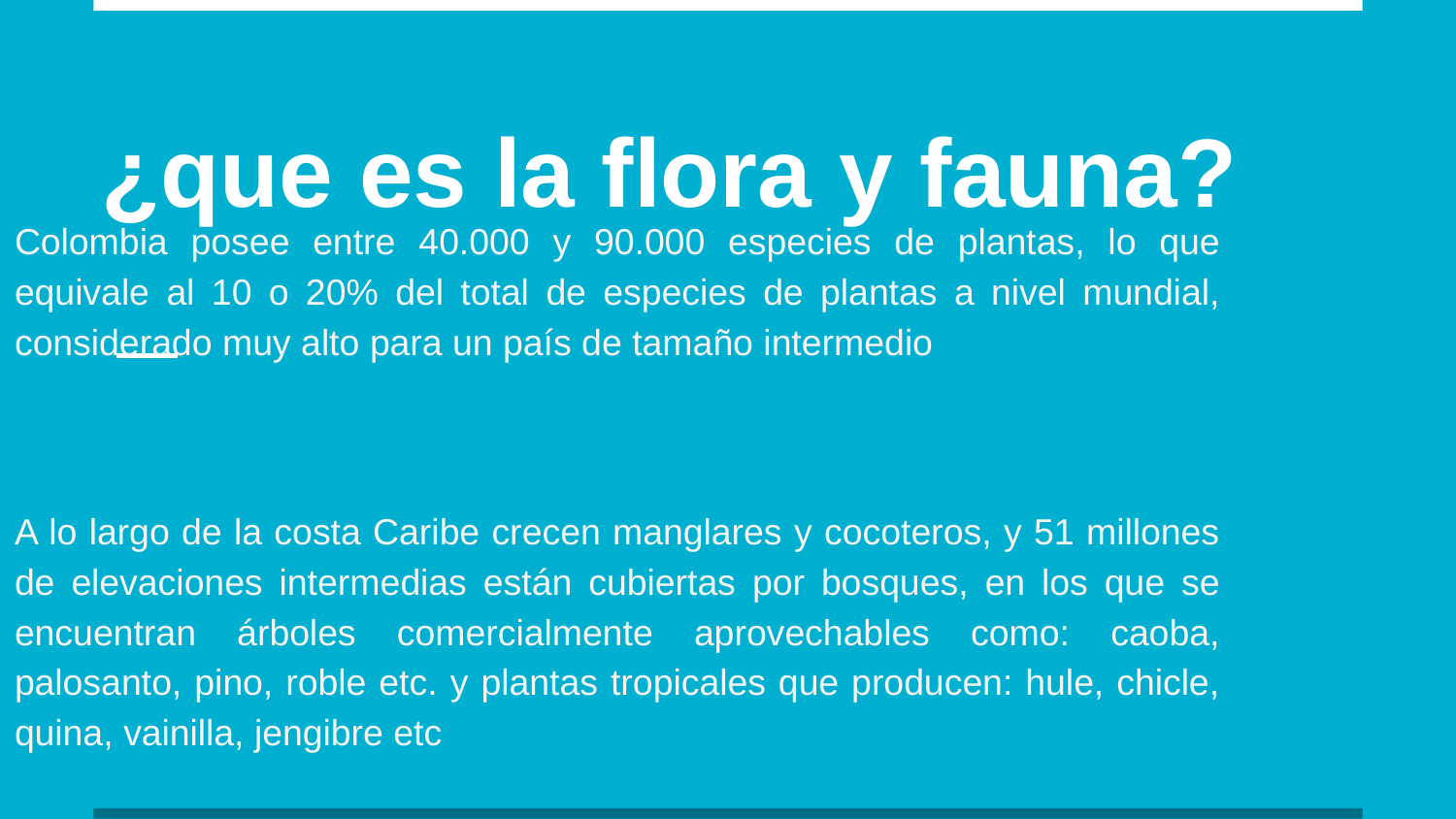

# ¿que es la flora y fauna?

Colombia posee entre 40.000 y 90.000 especies de plantas, lo que equivale al 10 o 20% del total de especies de plantas a nivel mundial, considerado muy alto para un país de tamaño intermedio

A lo largo de la costa Caribe crecen manglares y cocoteros, y 51 millones de elevaciones intermedias están cubiertas por bosques, en los que se encuentran árboles comercialmente aprovechables como: caoba, palosanto, pino, roble etc. y plantas tropicales que producen: hule, chicle, quina, vainilla, jengibre etc